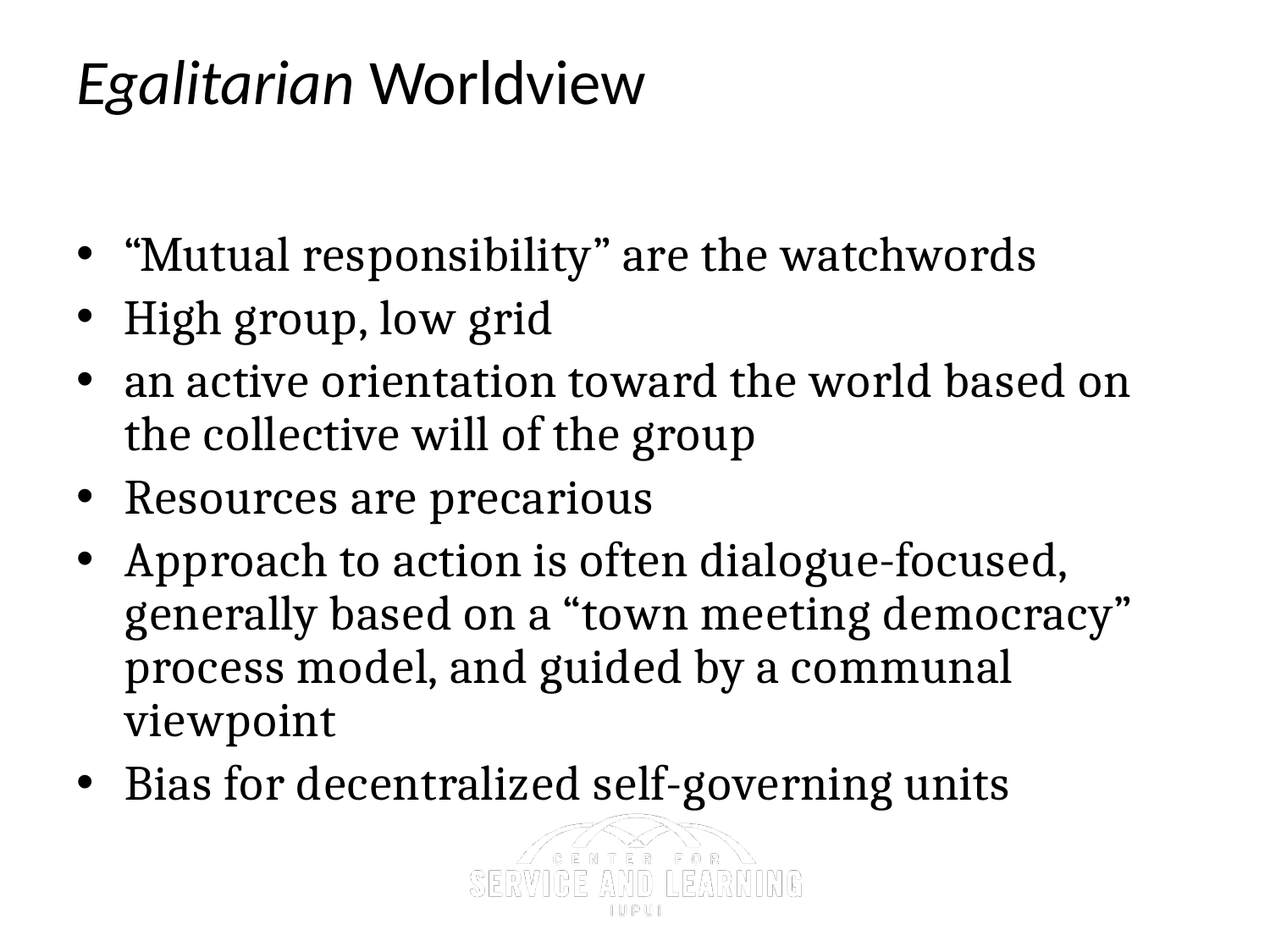

“Mutual responsibility” are the watchwords
High group, low grid
an active orientation toward the world based on the collective will of the group
Resources are precarious
Approach to action is often dialogue-focused, generally based on a “town meeting democracy” process model, and guided by a communal viewpoint
Bias for decentralized self-governing units

Egalitarian Worldview